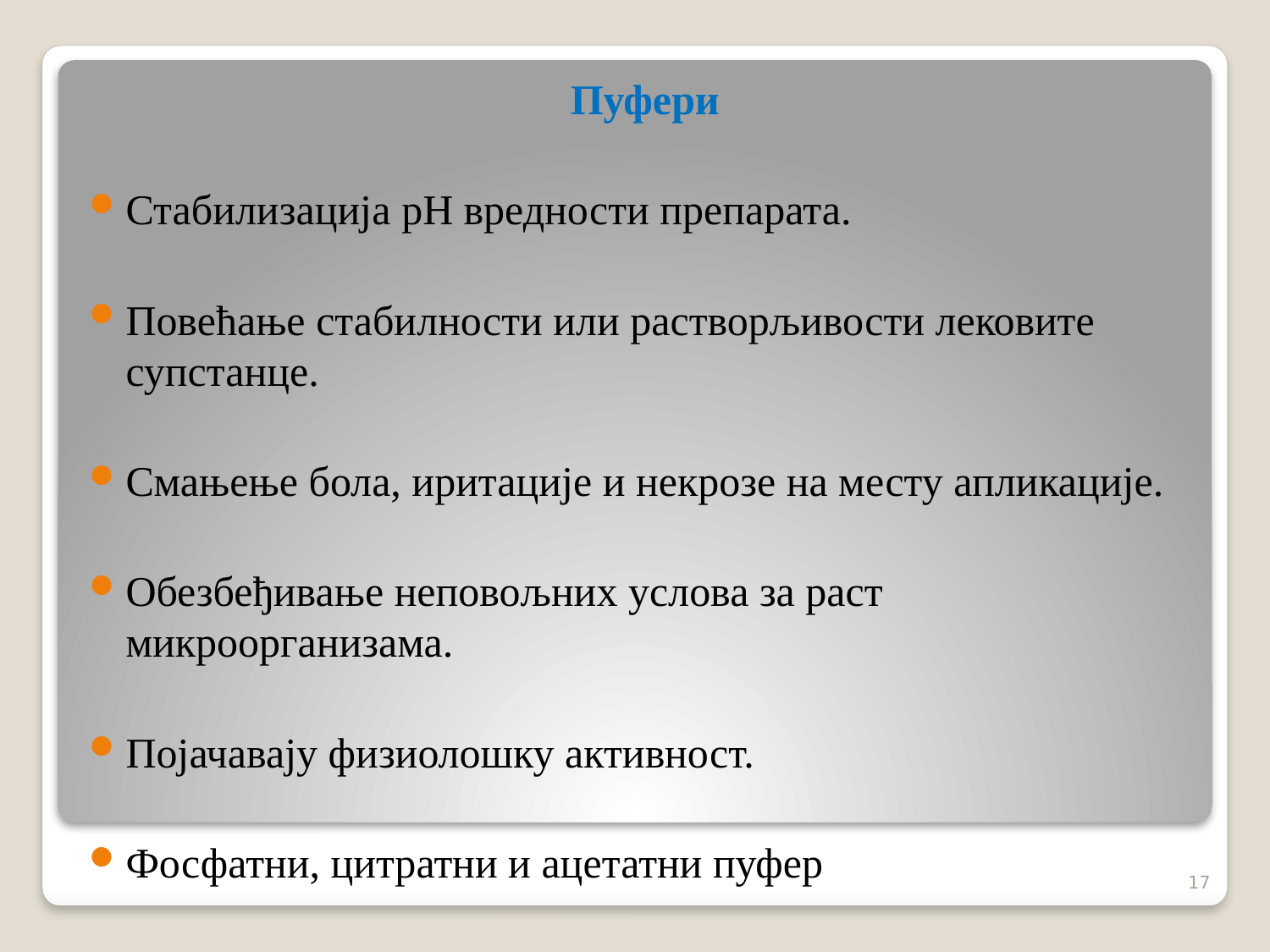

Пуфери

Стабилизација pH вредности препарата.

Повећање стабилности или растворљивости лековите супстанце.

Смањење бола, иритације и некрозе на месту апликације.

Обезбеђивање неповољних услова за раст микроорганизама.

Појачавају физиолошку активност.

Фосфатни, цитратни и ацетатни пуфер
17